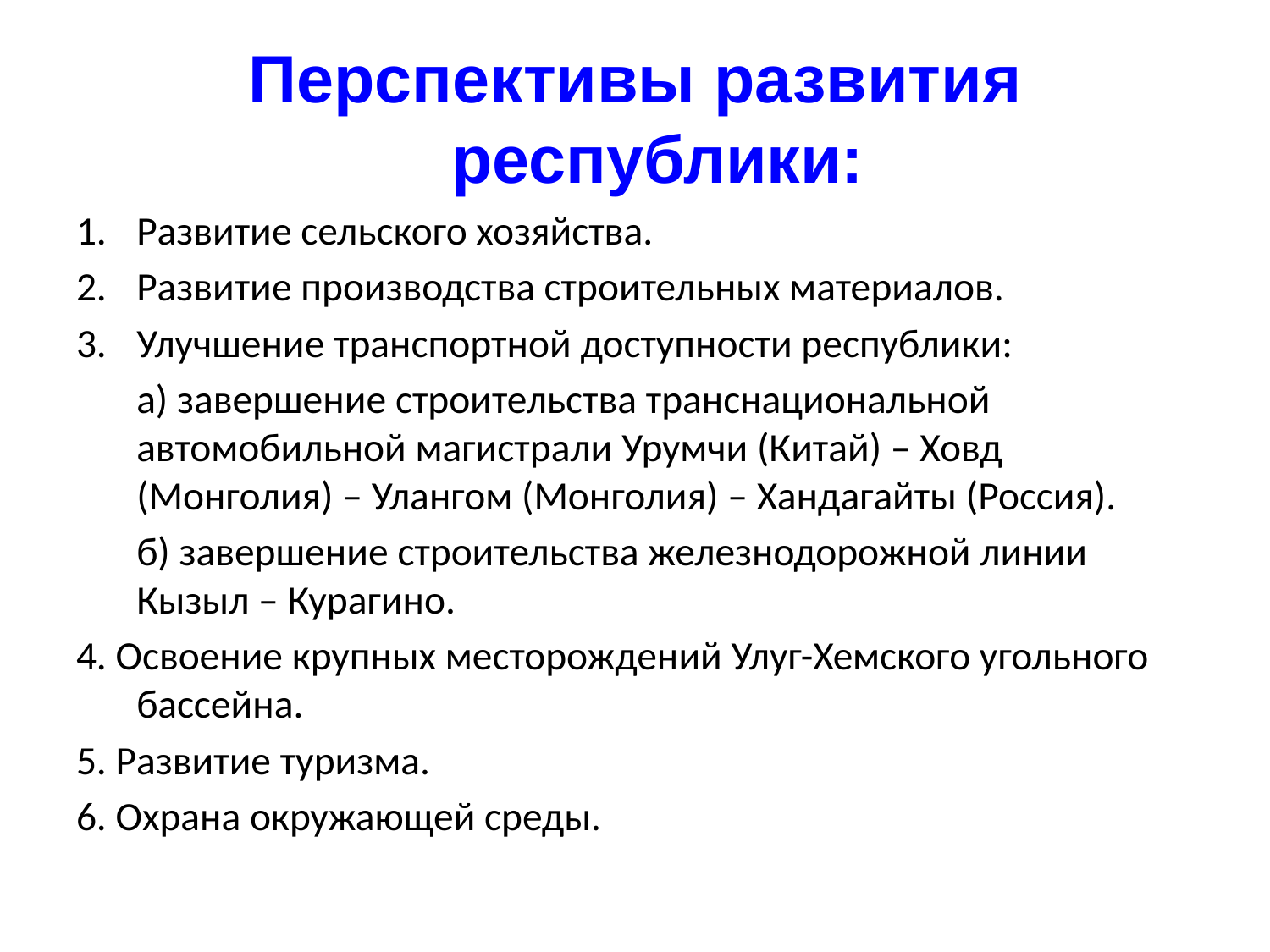

Перспективы развития республики:
Развитие сельского хозяйства.
Развитие производства строительных материалов.
Улучшение транспортной доступности республики:
	а) завершение строительства транснациональной автомобильной магистрали Урумчи (Китай) – Ховд (Монголия) – Улангом (Монголия) – Хандагайты (Россия).
	б) завершение строительства железнодорожной линии Кызыл – Курагино.
4. Освоение крупных месторождений Улуг-Хемского угольного бассейна.
5. Развитие туризма.
6. Охрана окружающей среды.